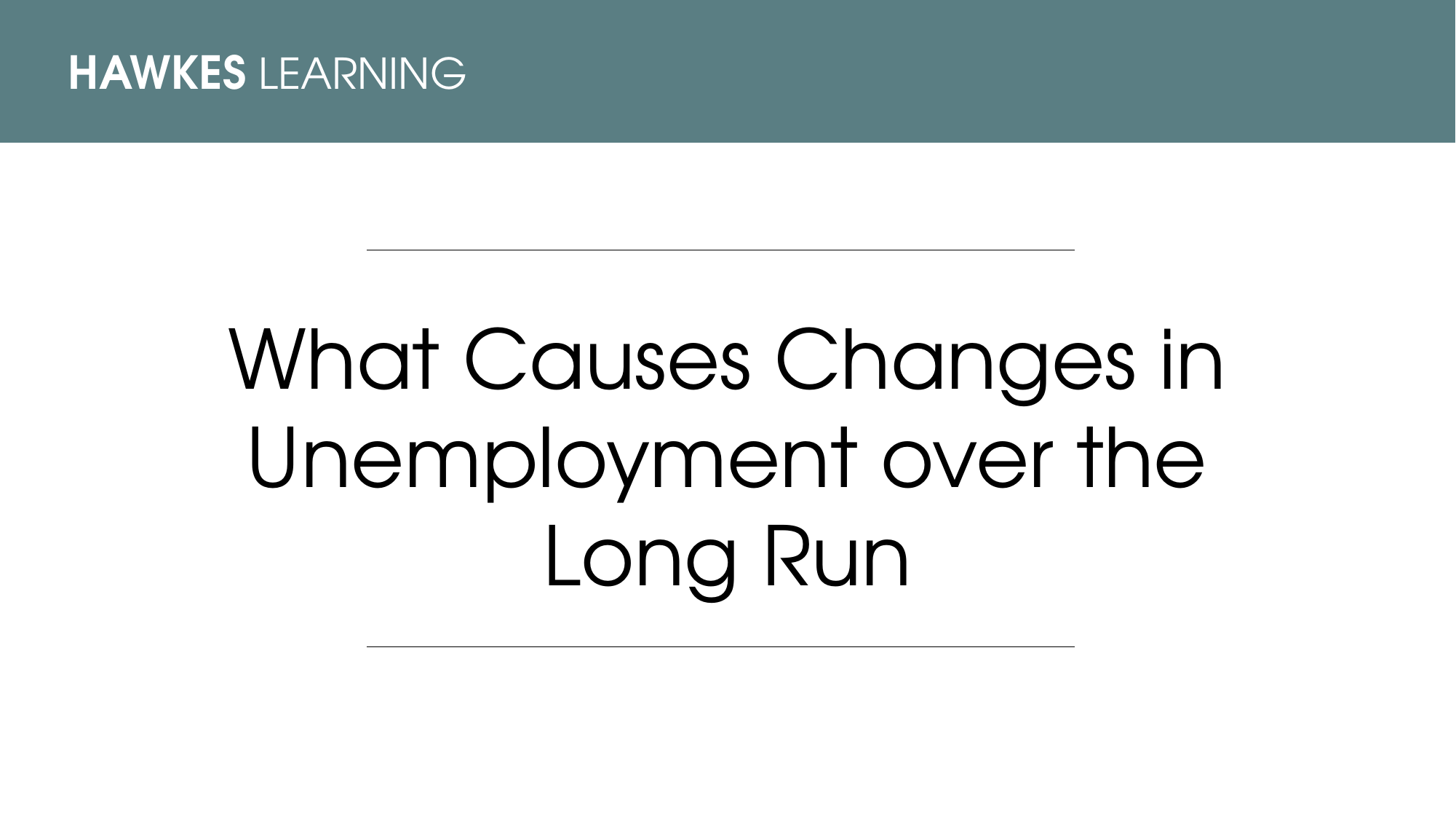

HAWKES LEARNING
What Causes Changes in Unemployment over the Long Run